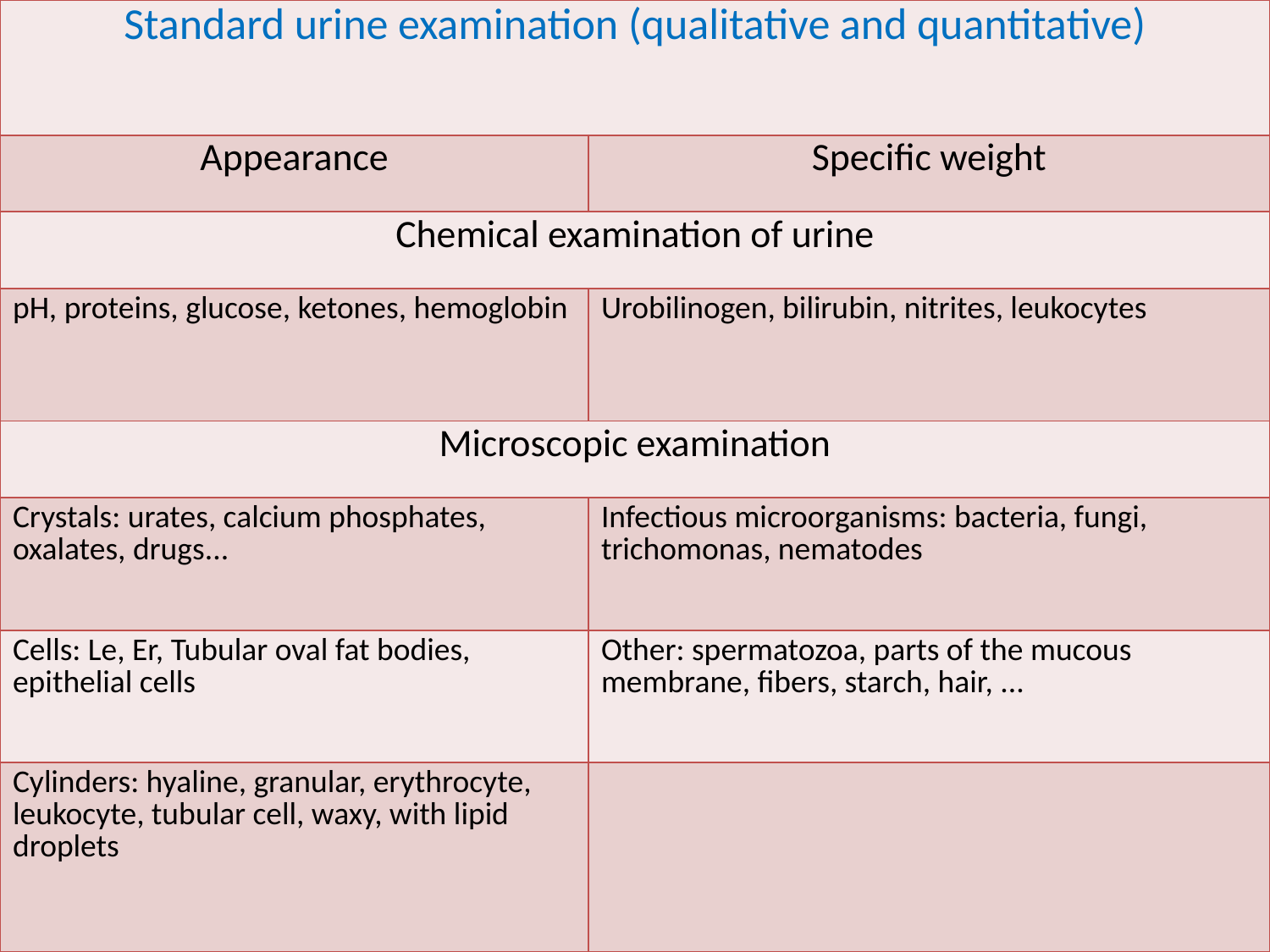

| Standard urine examination (qualitative and quantitative) |  |
| --- | --- |
| Appearance | Specific weight |
| Chemical examination of urine |  |
| pH, proteins, glucose, ketones, hemoglobin | Urobilinogen, bilirubin, nitrites, leukocytes |
| Microscopic examination |  |
| Crystals: urates, calcium phosphates, oxalates, drugs... | Infectious microorganisms: bacteria, fungi, trichomonas, nematodes |
| Cells: Le, Er, Tubular oval fat bodies, epithelial cells | Other: spermatozoa, parts of the mucous membrane, fibers, starch, hair, ... |
| Cylinders: hyaline, granular, erythrocyte, leukocyte, tubular cell, waxy, with lipid droplets |  |